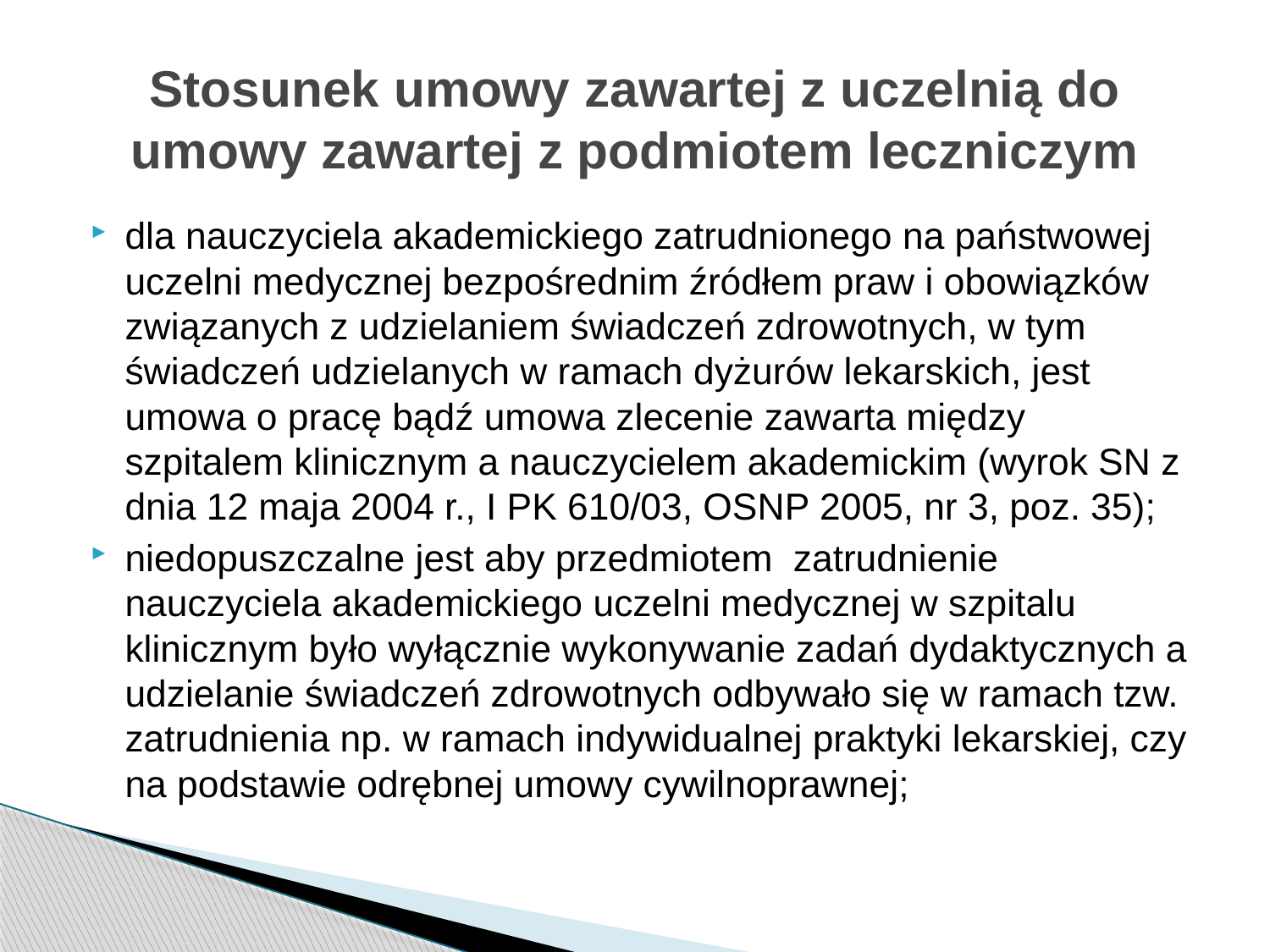

# Stosunek umowy zawartej z uczelnią do umowy zawartej z podmiotem leczniczym
dla nauczyciela akademickiego zatrudnionego na państwowej uczelni medycznej bezpośrednim źródłem praw i obowiązków związanych z udzielaniem świadczeń zdrowotnych, w tym świadczeń udzielanych w ramach dyżurów lekarskich, jest umowa o pracę bądź umowa zlecenie zawarta między szpitalem klinicznym a nauczycielem akademickim (wyrok SN z dnia 12 maja 2004 r., I PK 610/03, OSNP 2005, nr 3, poz. 35);
niedopuszczalne jest aby przedmiotem  zatrudnienie nauczyciela akademickiego uczelni medycznej w szpitalu klinicznym było wyłącznie wykonywanie zadań dydaktycznych a udzielanie świadczeń zdrowotnych odbywało się w ramach tzw. zatrudnienia np. w ramach indywidualnej praktyki lekarskiej, czy na podstawie odrębnej umowy cywilnoprawnej;